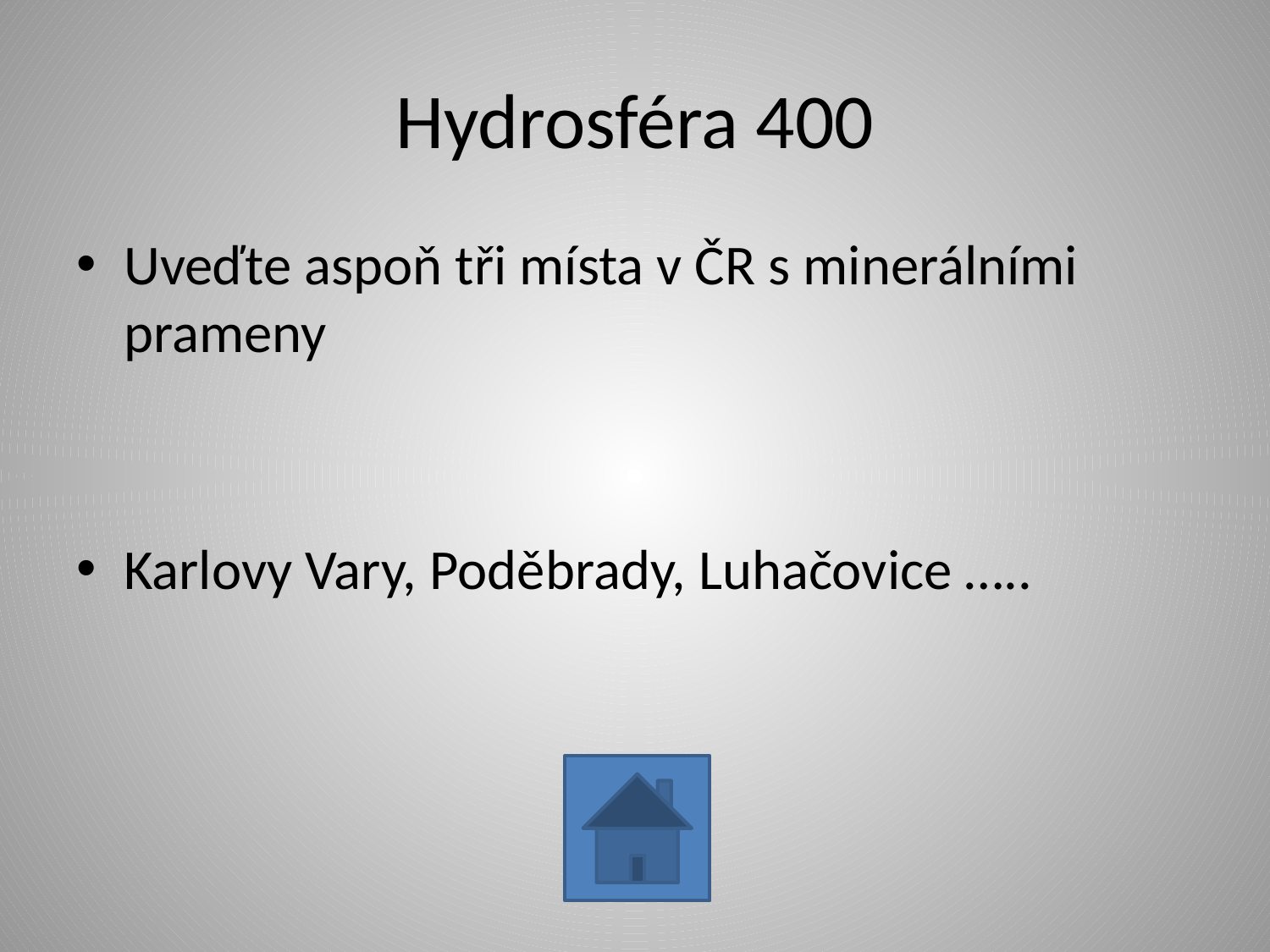

# Hydrosféra 400
Uveďte aspoň tři místa v ČR s minerálními prameny

Karlovy Vary, Poděbrady, Luhačovice …..